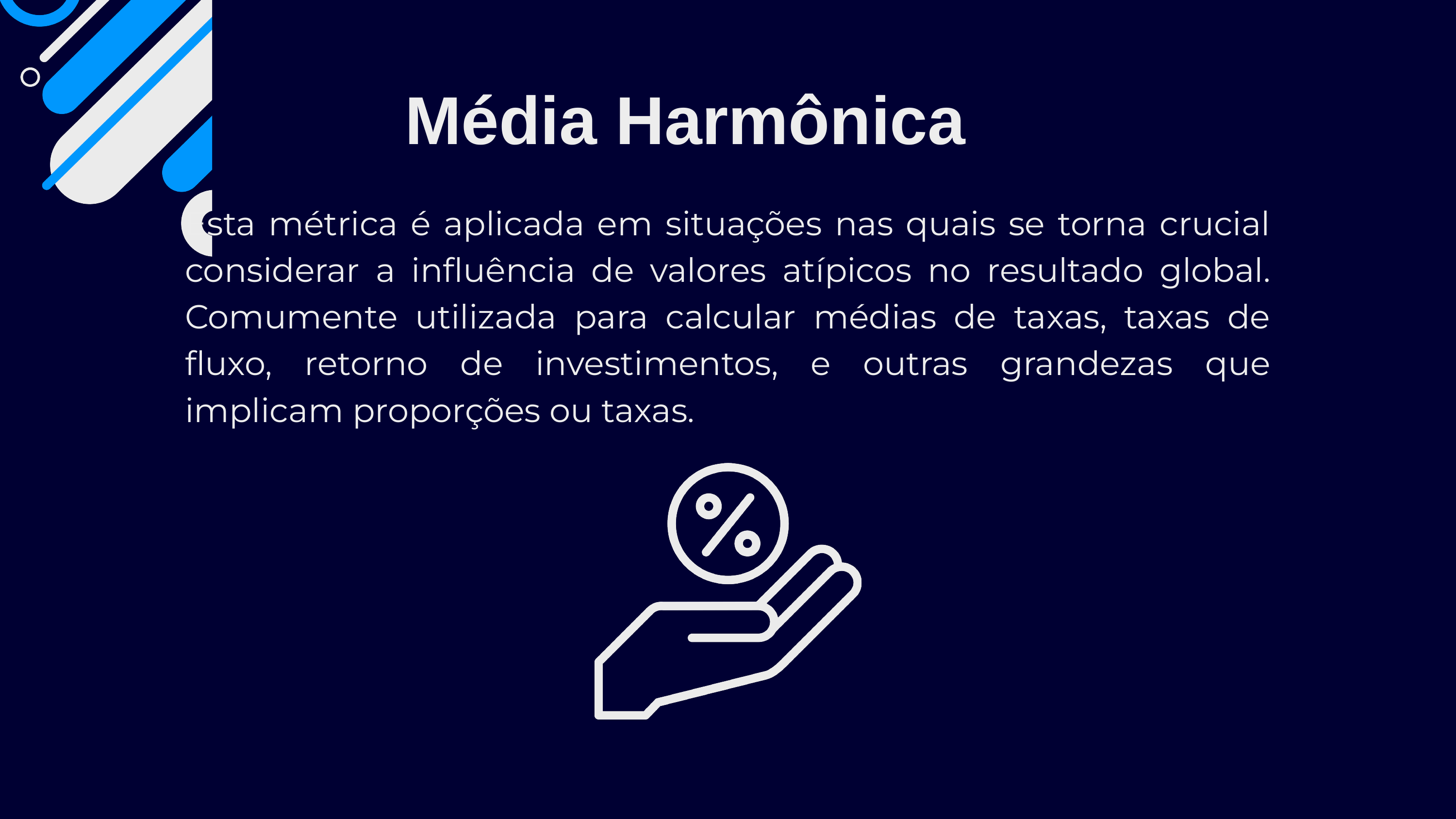

Média Harmônica
Esta métrica é aplicada em situações nas quais se torna crucial considerar a influência de valores atípicos no resultado global. Comumente utilizada para calcular médias de taxas, taxas de fluxo, retorno de investimentos, e outras grandezas que implicam proporções ou taxas.